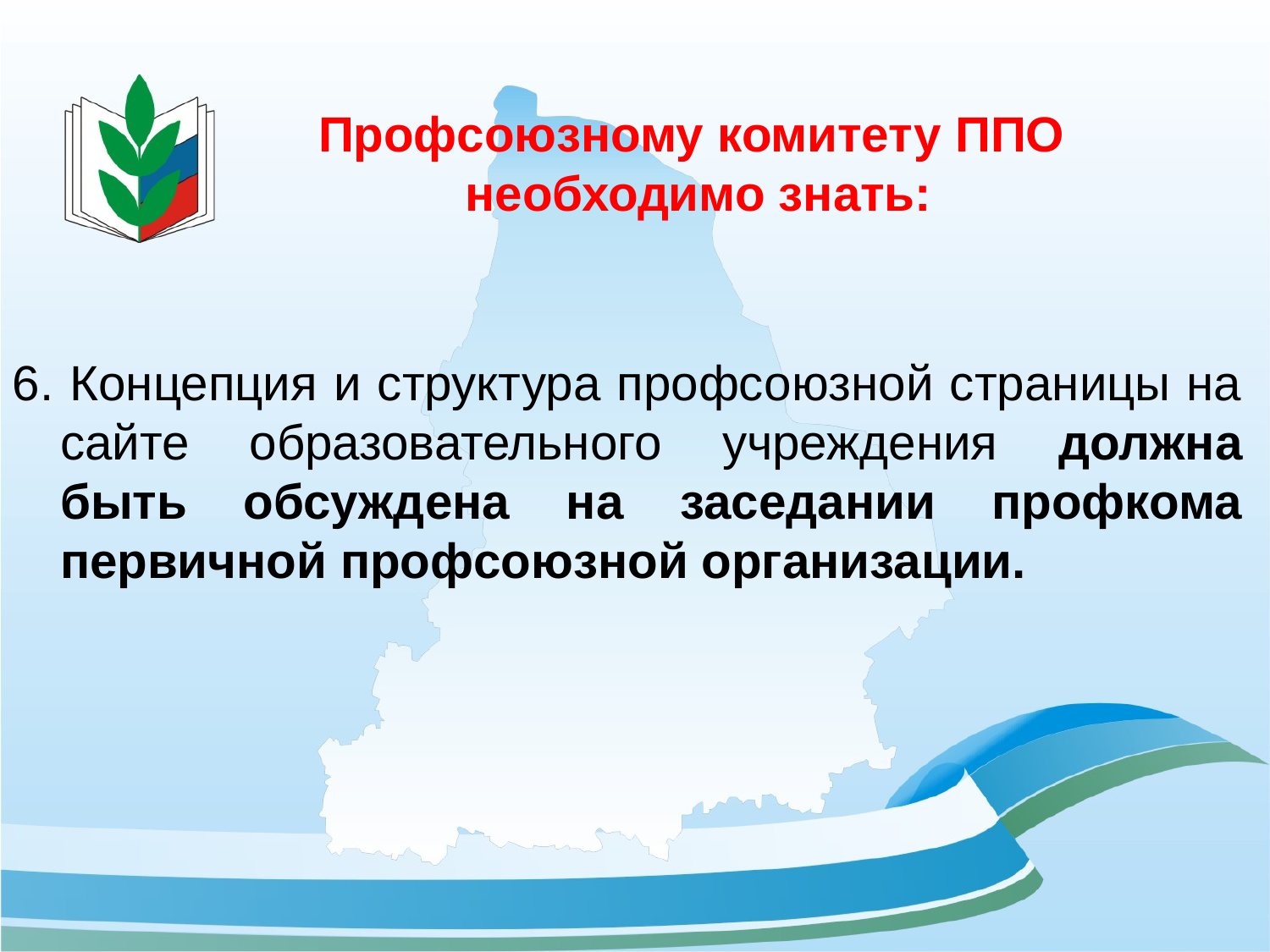

# Профсоюзному комитету ППО необходимо знать:

6. Концепция и структура профсоюзной страницы на сайте образовательного учреждения должна быть обсуждена на заседании профкома первичной профсоюзной организации.